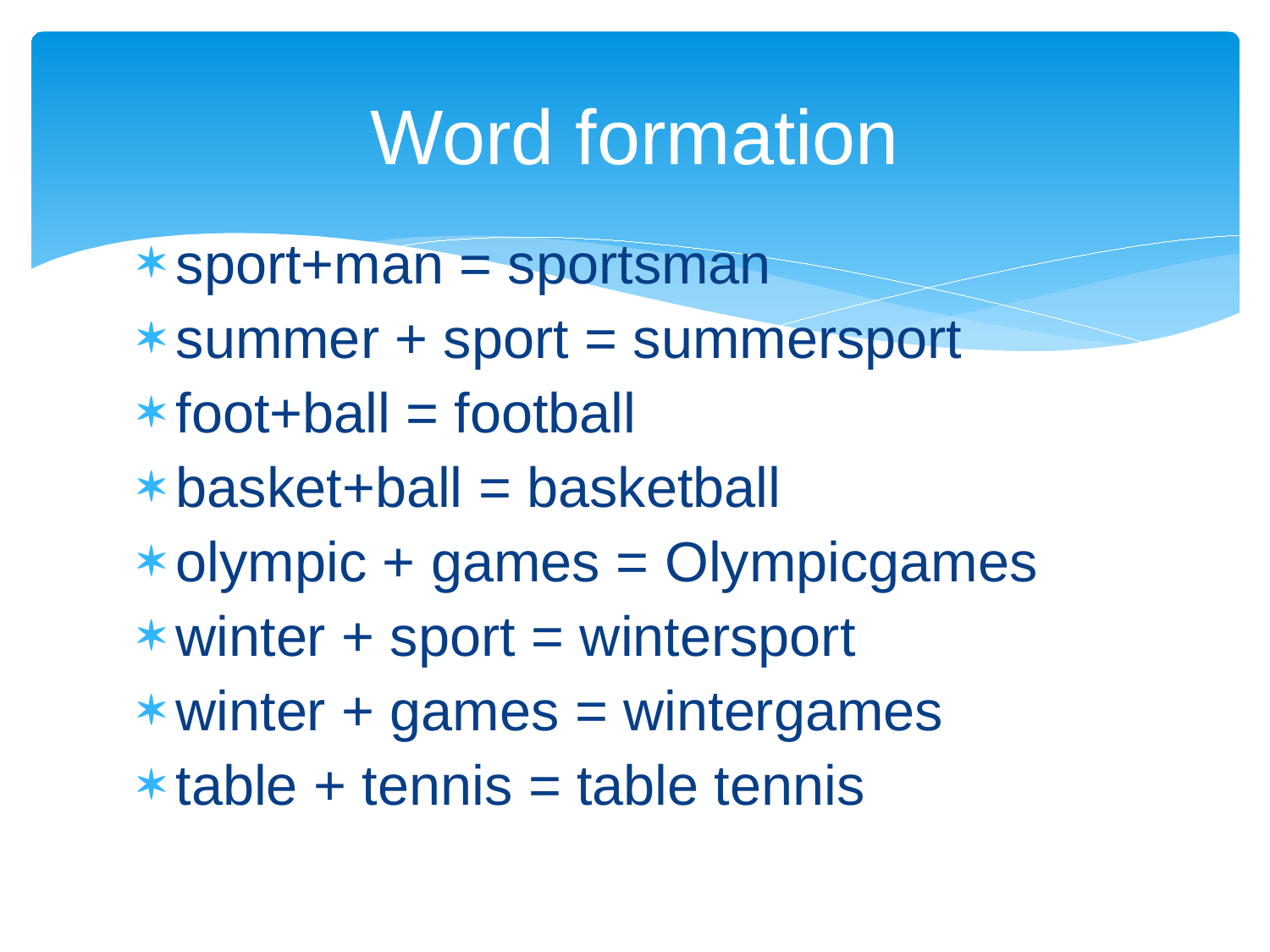

# Word formation
sport+man = sportsman
summer + sport = summersport
foot+ball = football
basket+ball = basketball
olympic + games = Olympicgames
winter + sport = wintersport
winter + games = wintergames
table + tennis = table tennis